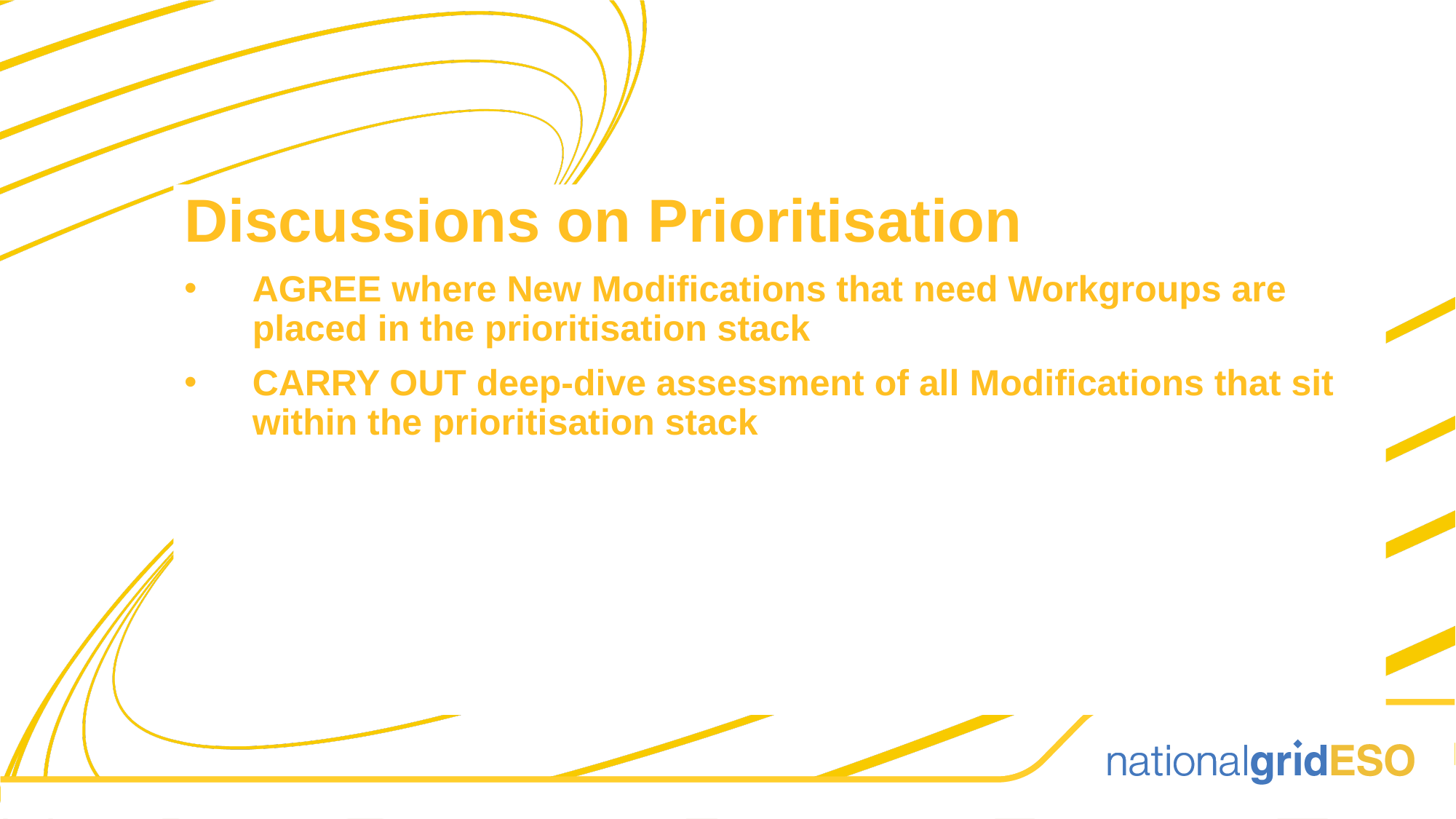

Discussions on Prioritisation
AGREE where New Modifications that need Workgroups are placed in the prioritisation stack
CARRY OUT deep-dive assessment of all Modifications that sit within the prioritisation stack